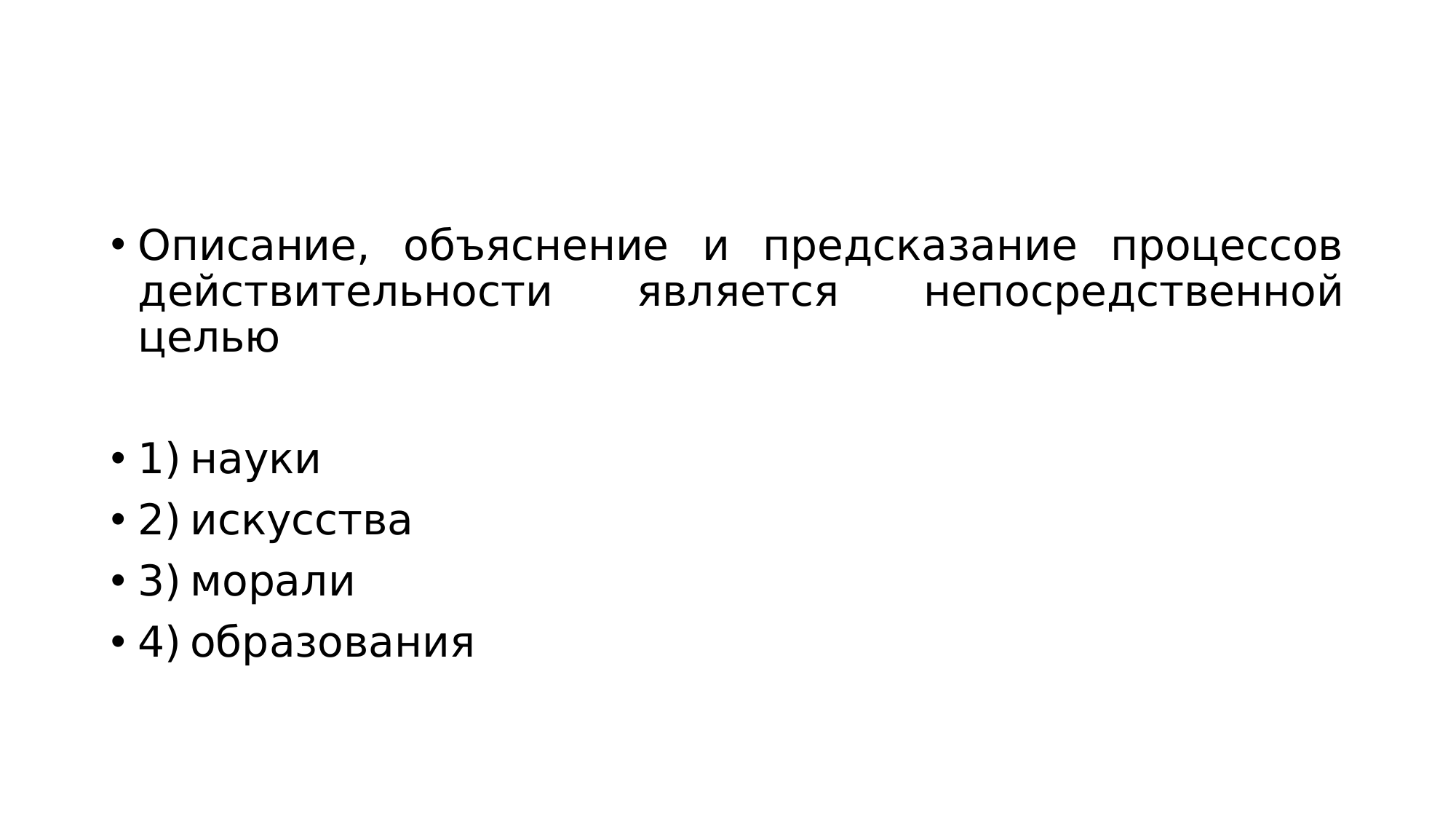

#
Описание, объяснение и предсказание процессов действительности является непосредственной целью

1) науки
2) искусства
3) морали
4) образования